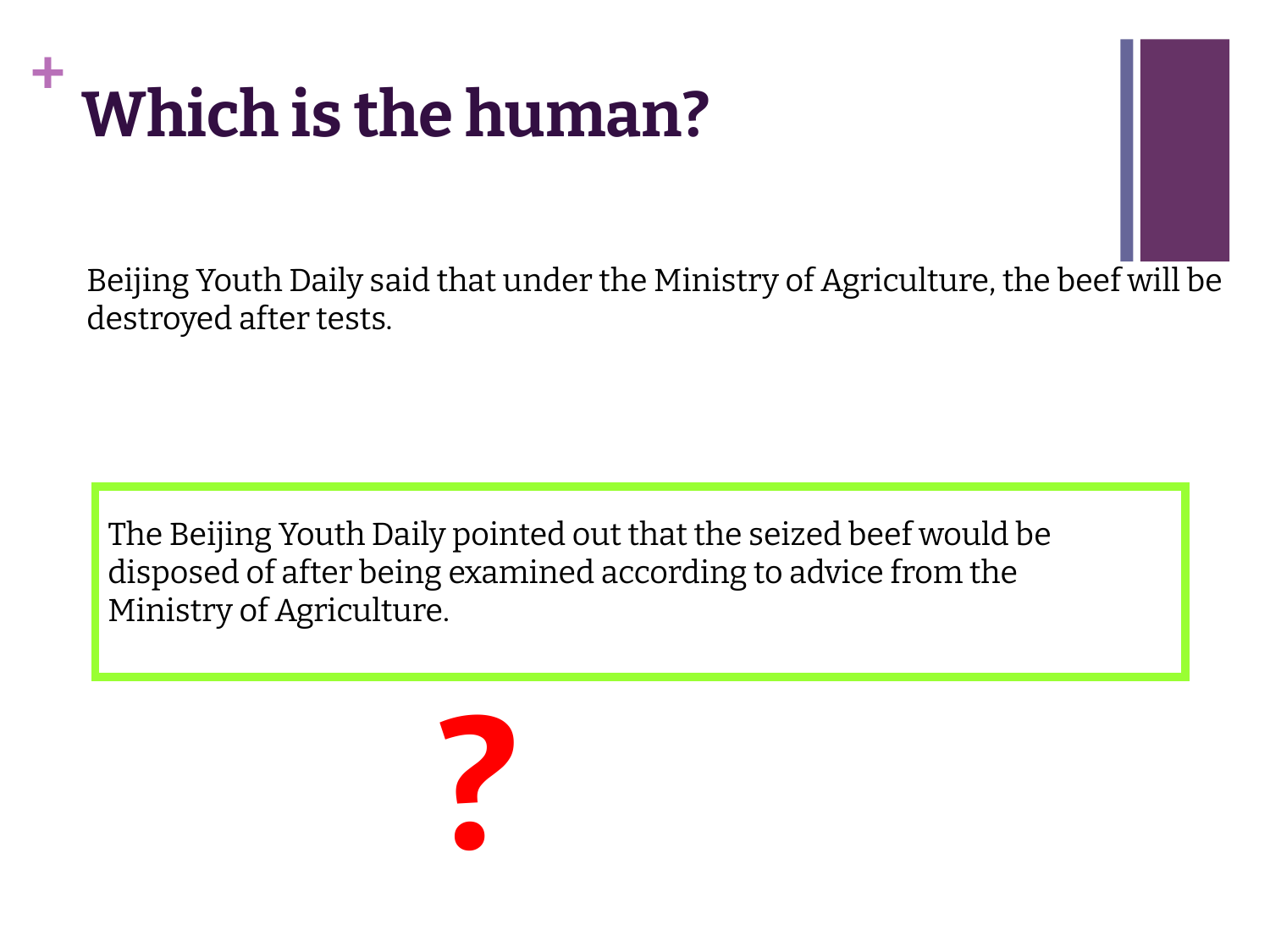

# Which is the human?
Beijing Youth Daily said that under the Ministry of Agriculture, the beef will be destroyed after tests.

The Beijing Youth Daily pointed out that the seized beef would be disposed of after being examined according to advice from the Ministry of Agriculture.
?